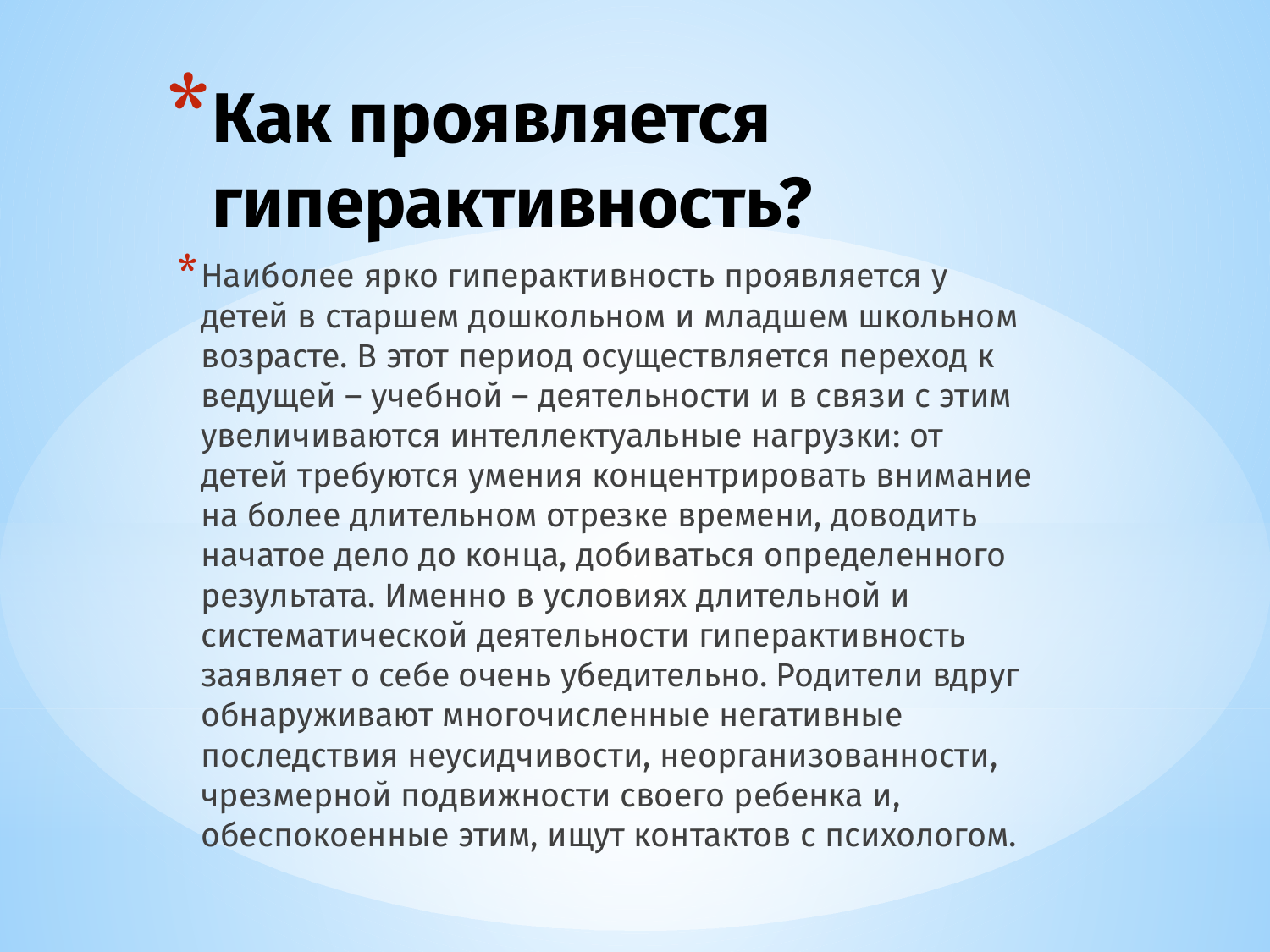

# Как проявляется гиперактивность?
Наиболее ярко гиперактивность проявляется у детей в старшем дошкольном и младшем школьном возрасте. В этот период осуществляется переход к ведущей – учебной – деятельности и в связи с этим увеличиваются интеллектуальные нагрузки: от детей требуются умения концентрировать внимание на более длительном отрезке времени, доводить начатое дело до конца, добиваться определенного результата. Именно в условиях длительной и систематической деятельности гиперактивность заявляет о себе очень убедительно. Родители вдруг обнаруживают многочисленные негативные последствия неусидчивости, неорганизованности, чрезмерной подвижности своего ребенка и, обеспокоенные этим, ищут контактов с психологом.